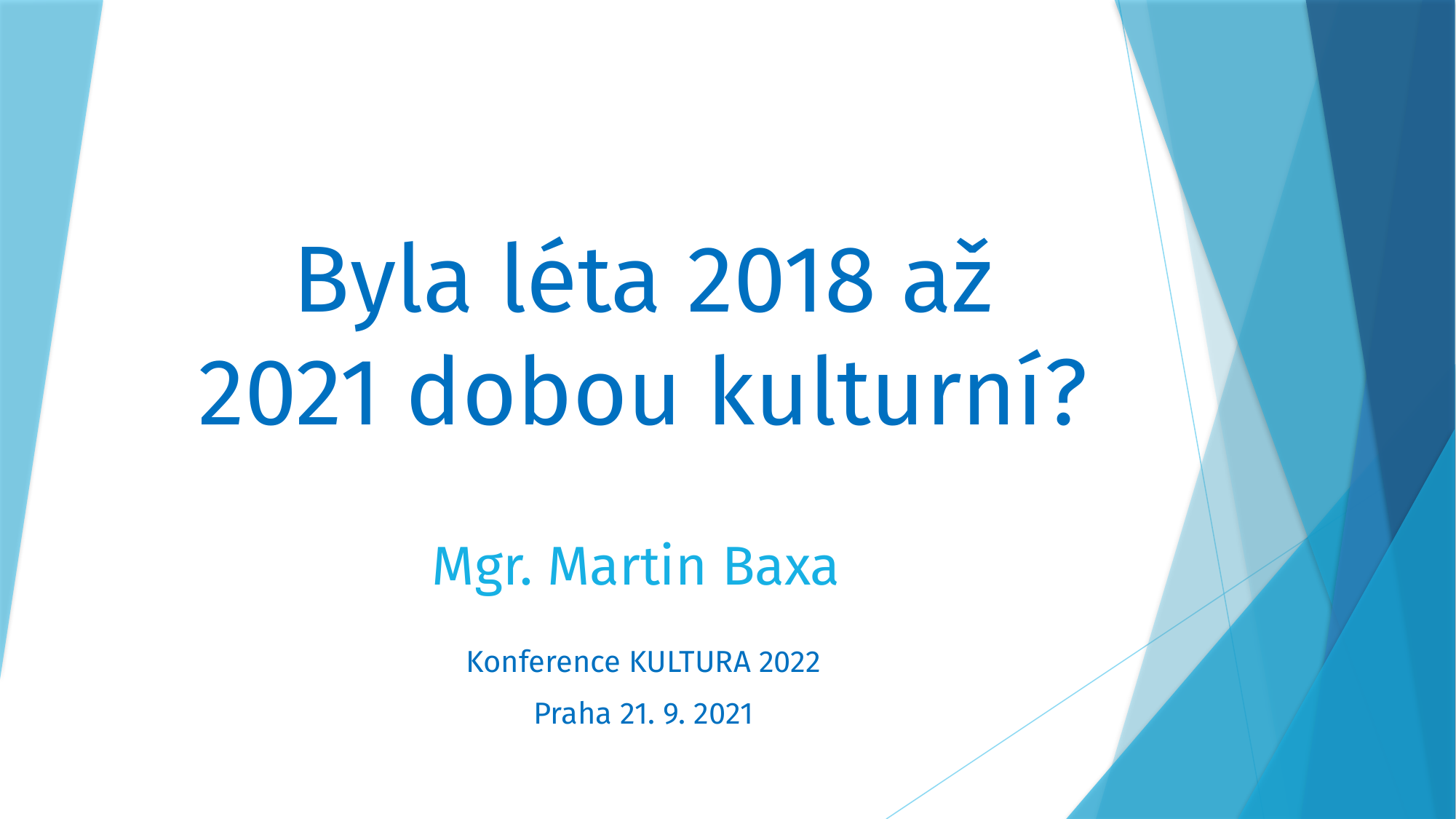

# Byla léta 2018 až 2021 dobou kulturní?
Mgr. Martin Baxa

Konference KULTURA 2022
Praha 21. 9. 2021